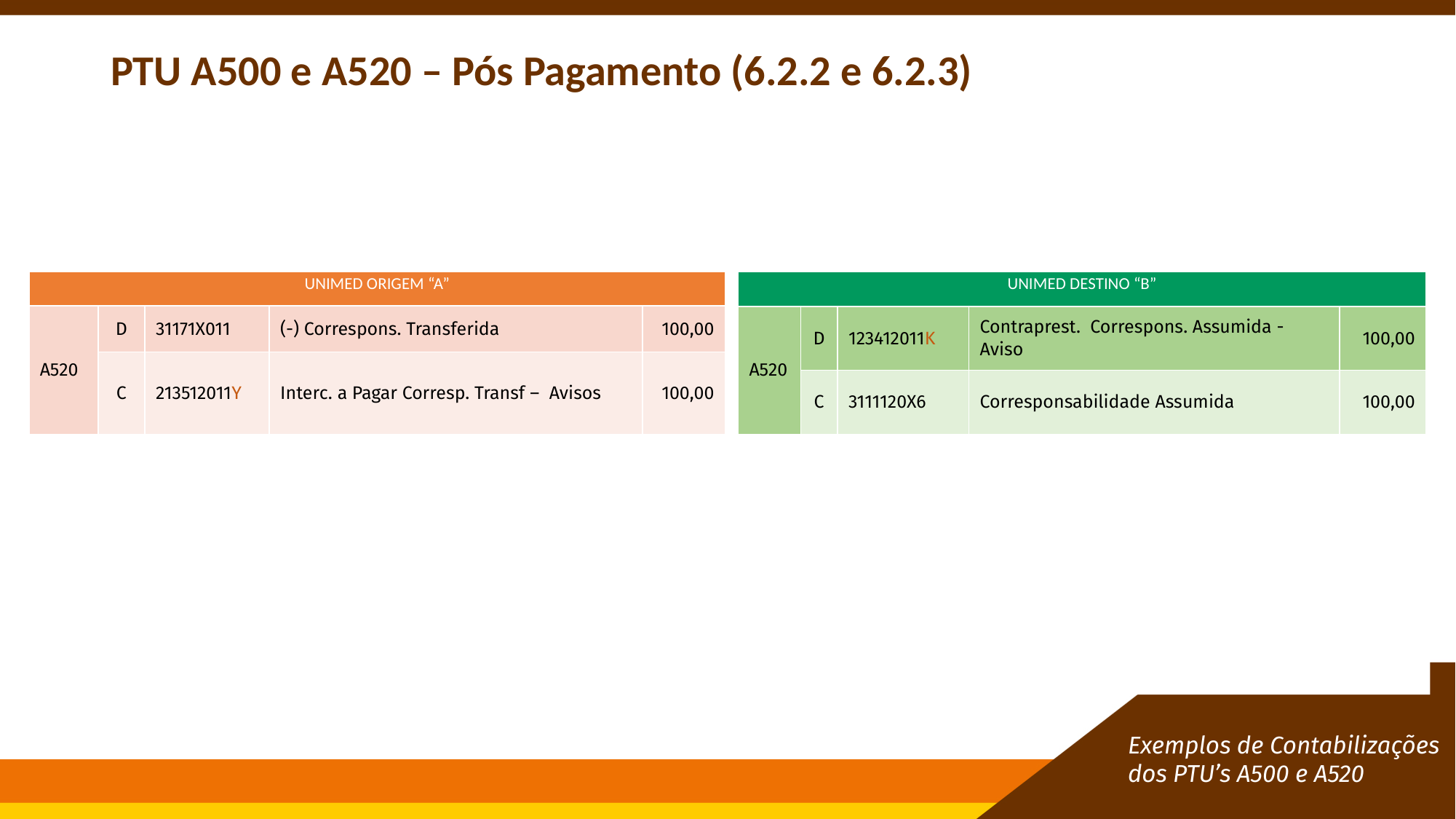

# PTU A500 e A520 – Pós Pagamento (6.2.2 e 6.2.3)
| UNIMED DESTINO “B” |  |  |  |  |
| --- | --- | --- | --- | --- |
| A520 | D | 123412011K | Contraprest. Correspons. Assumida - Aviso | 100,00 |
|  | C | 3111120X6 | Corresponsabilidade Assumida | 100,00 |
|  |  |  |  |  |
| A500 | D | 123412011 | Contraprest. Correspons. Assumida – Cobrança Fat. | 105,00 |
|  | C | 123412011K | Contraprest. Correspons. Assumida - Aviso | 100,00 |
|  | C | 3111120X6 | Corresponsabilidade Assumida | 5,00 |
| UNIMED ORIGEM “A” |  |  |  |  |
| --- | --- | --- | --- | --- |
| A520 | D | 31171X011 | (-) Correspons. Transferida | 100,00 |
|  | C | 213512011Y | Interc. a Pagar Corresp. Transf – Avisos | 100,00 |
|  |  |  |  |  |
| A500 | D | 213512011Y | Interc. a Pagar Corresp. Transf – Avisos | 100,00 |
|  | D | 31171X011 | (-) Correspons. Transferida | 5,00 |
|  | C | 213512011 | Interc. a Pagar Corresp. Transf– Cobrança Definitiva | 105,00 |

Exemplos de Contabilizações dos PTU’s A500 e A520